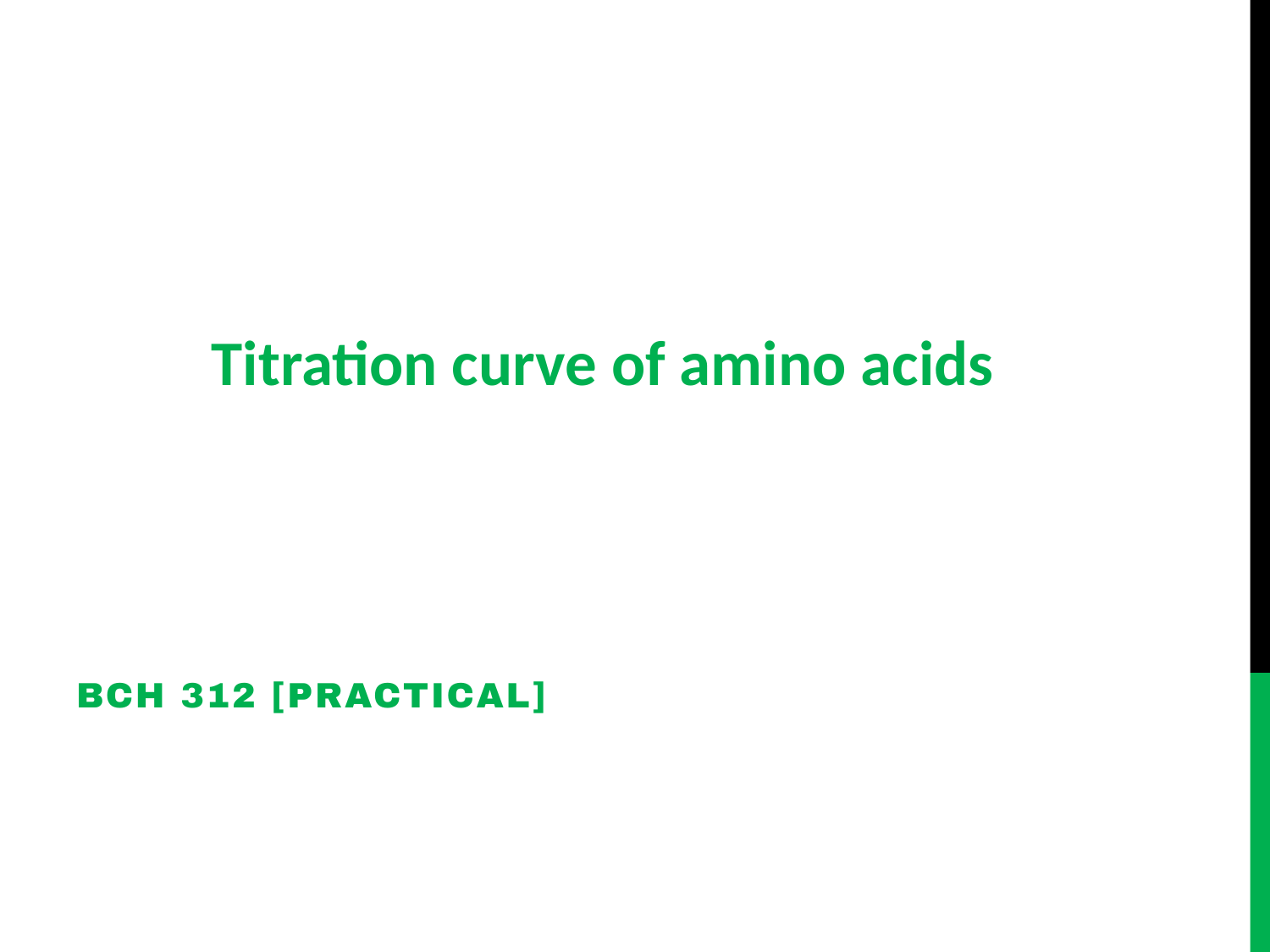

Titration curve of amino acids

BCH 312 [PRACTICAL]